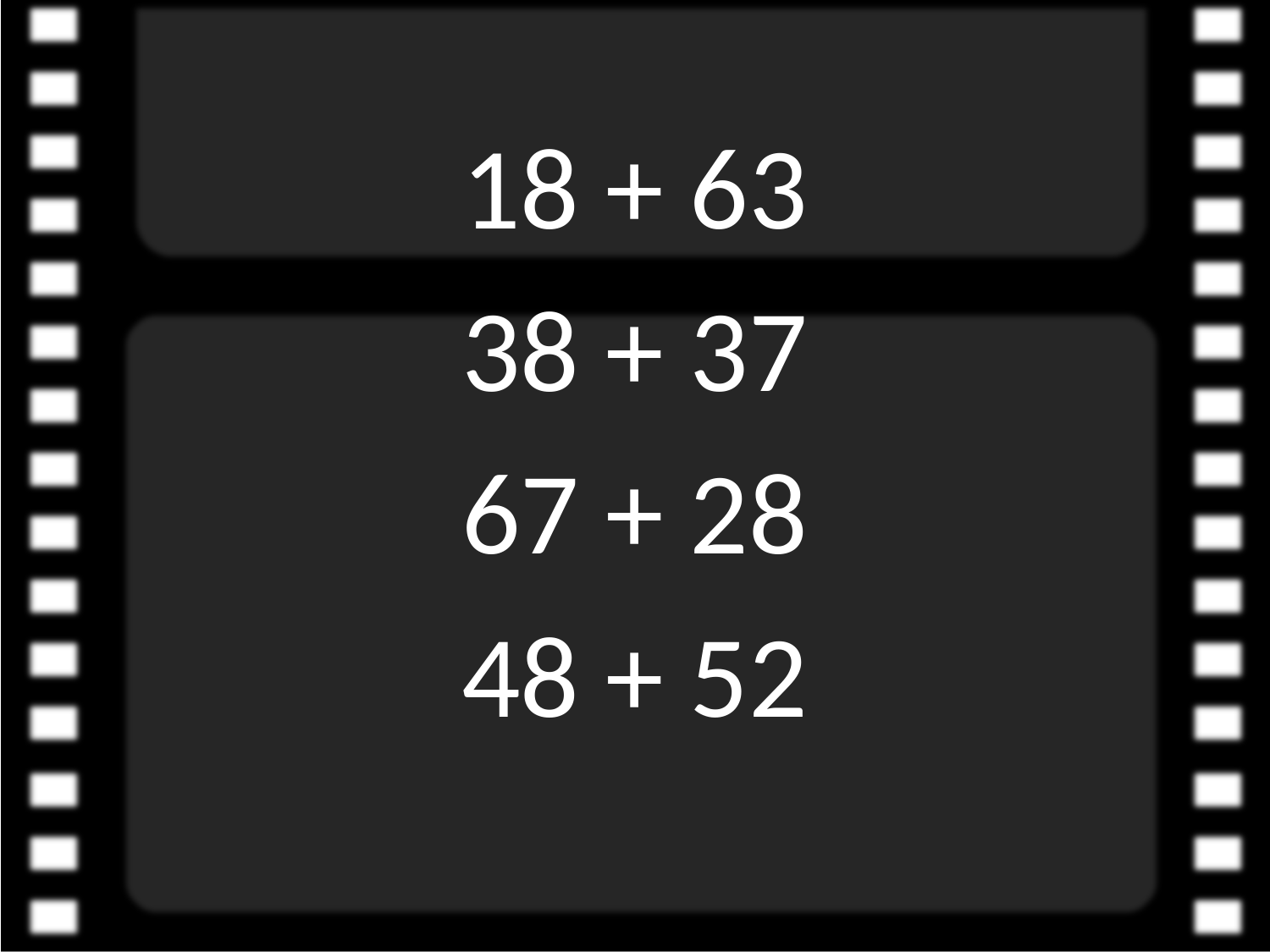

18 + 63
38 + 37
67 + 28
48 + 52